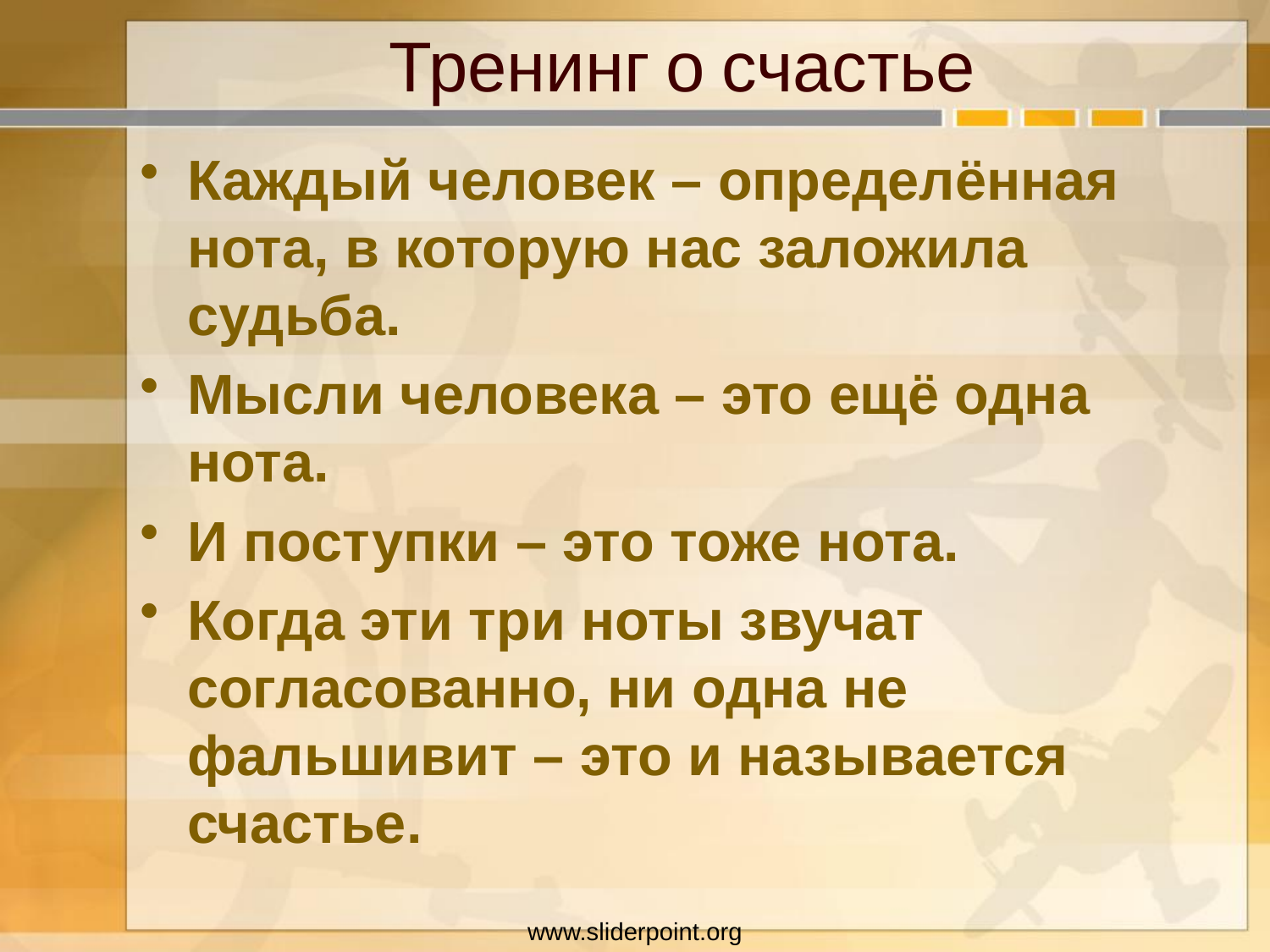

# Тренинг о счастье
Каждый человек – определённая нота, в которую нас заложила судьба.
Мысли человека – это ещё одна нота.
И поступки – это тоже нота.
Когда эти три ноты звучат согласованно, ни одна не фальшивит – это и называется счастье.
www.sliderpoint.org